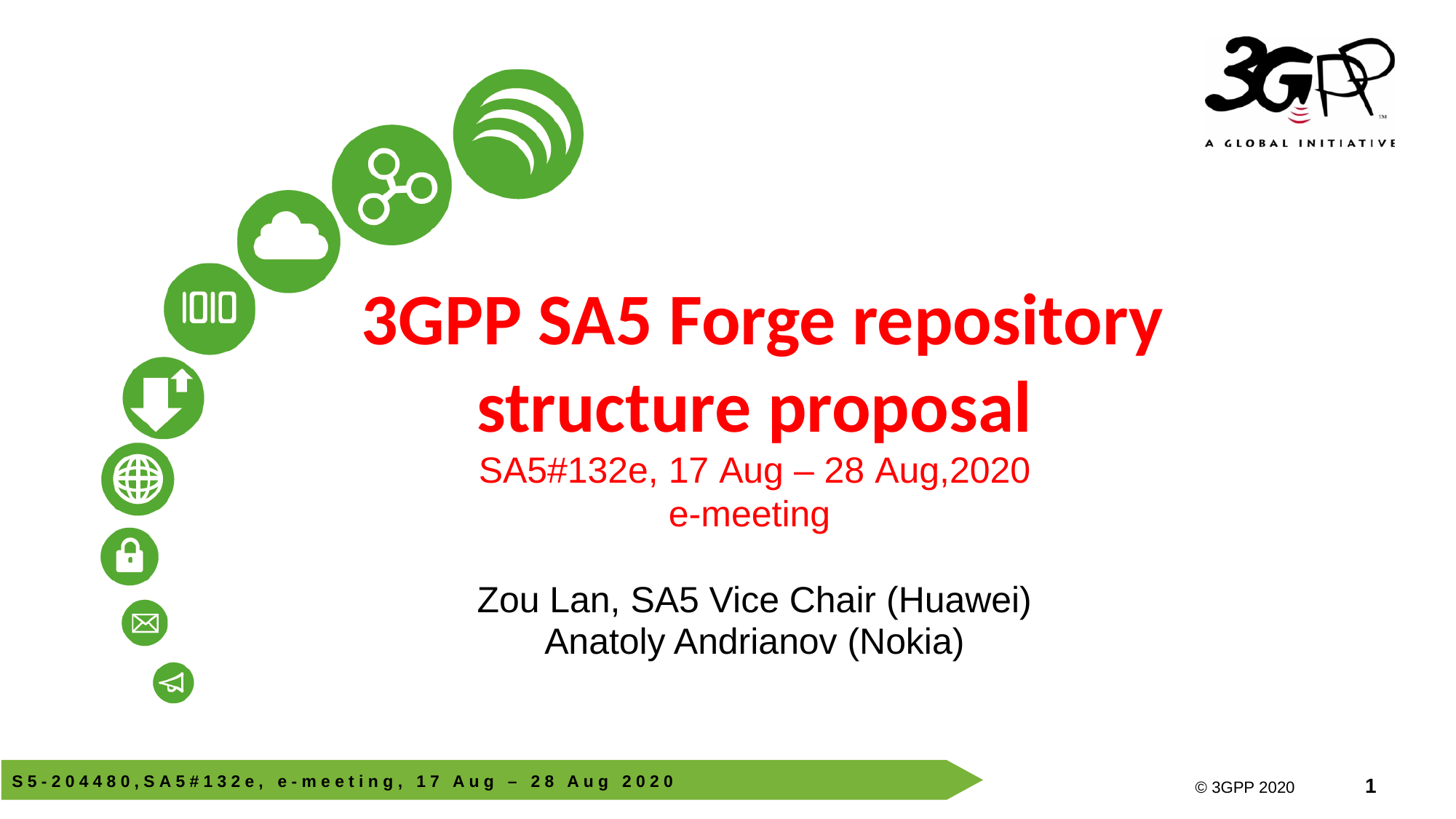

# 3GPP SA5 Forge repository structure proposal SA5#132e, 17 Aug – 28 Aug,2020 e-meeting
Zou Lan, SA5 Vice Chair (Huawei)
Anatoly Andrianov (Nokia)